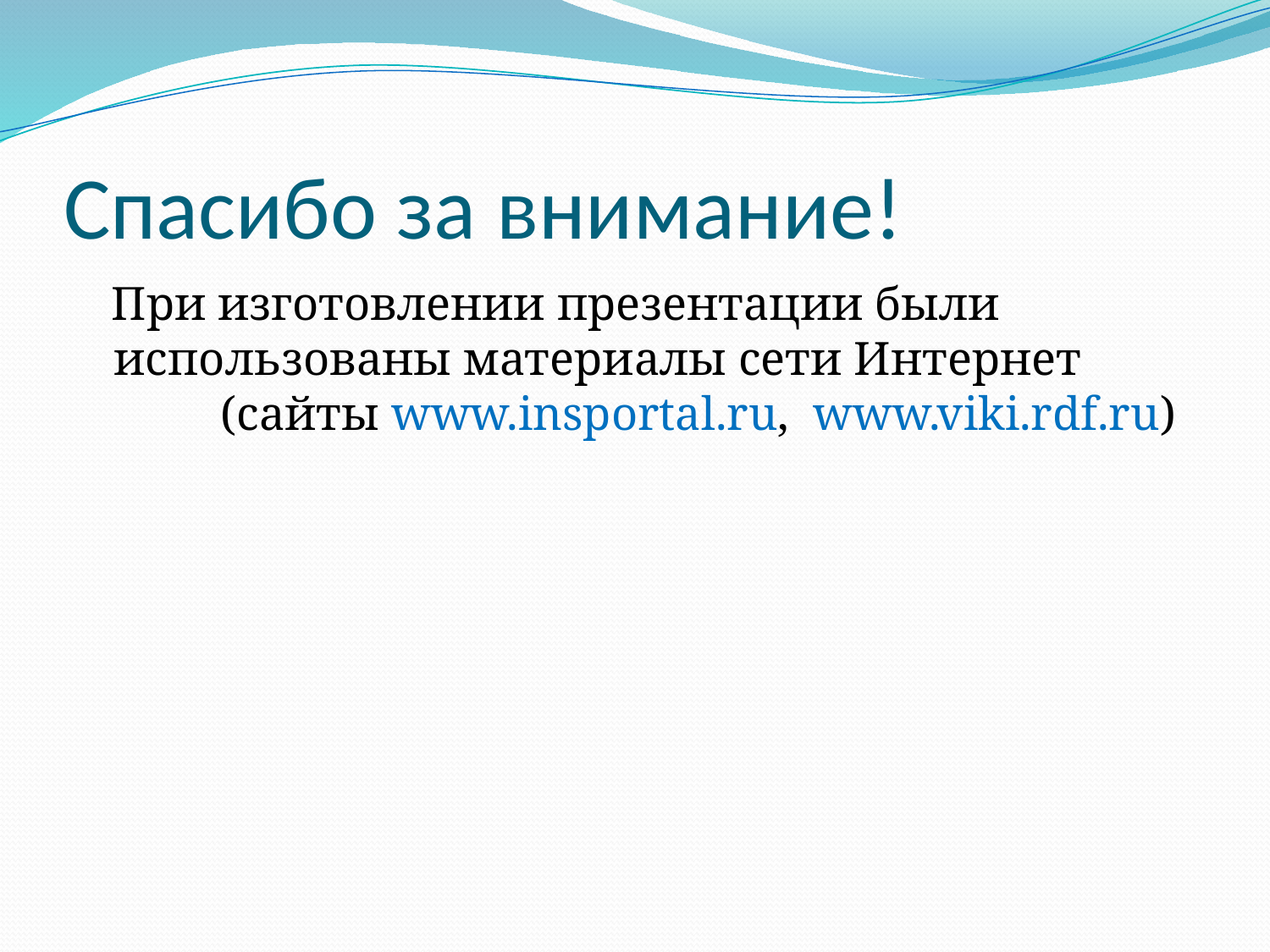

# Спасибо за внимание!
   При изготовлении презентации были использованы материалы сети Интернет                   (сайты www.insportal.ru,  www.viki.rdf.ru)